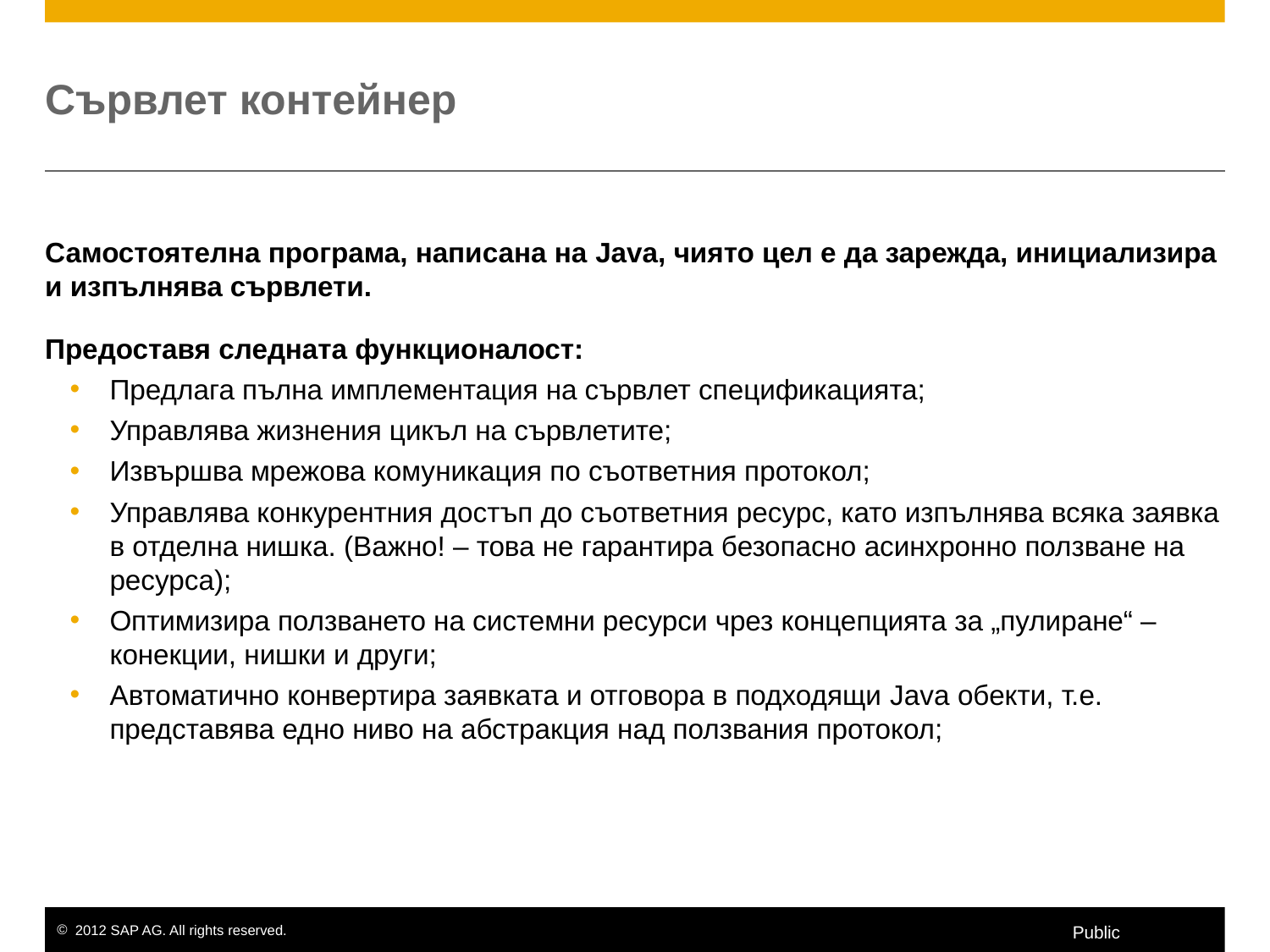

# Сървлет контейнер
Самостоятелна програма, написана на Java, чиято цел е да зарежда, инициализира и изпълнява сървлети.
Предоставя следната функционалост:
Предлага пълна имплементация на сървлет спецификацията;
Управлява жизнения цикъл на сървлетите;
Извършва мрежова комуникация по съответния протокол;
Управлява конкурентния достъп до съответния ресурс, като изпълнява всяка заявка в отделна нишка. (Важно! – това не гарантира безопасно асинхронно ползване на ресурса);
Оптимизира ползването на системни ресурси чрез концепцията за „пулиране“ – конекции, нишки и други;
Автоматично конвертира заявката и отговора в подходящи Java обекти, т.е. представява едно ниво на абстракция над ползвания протокол;